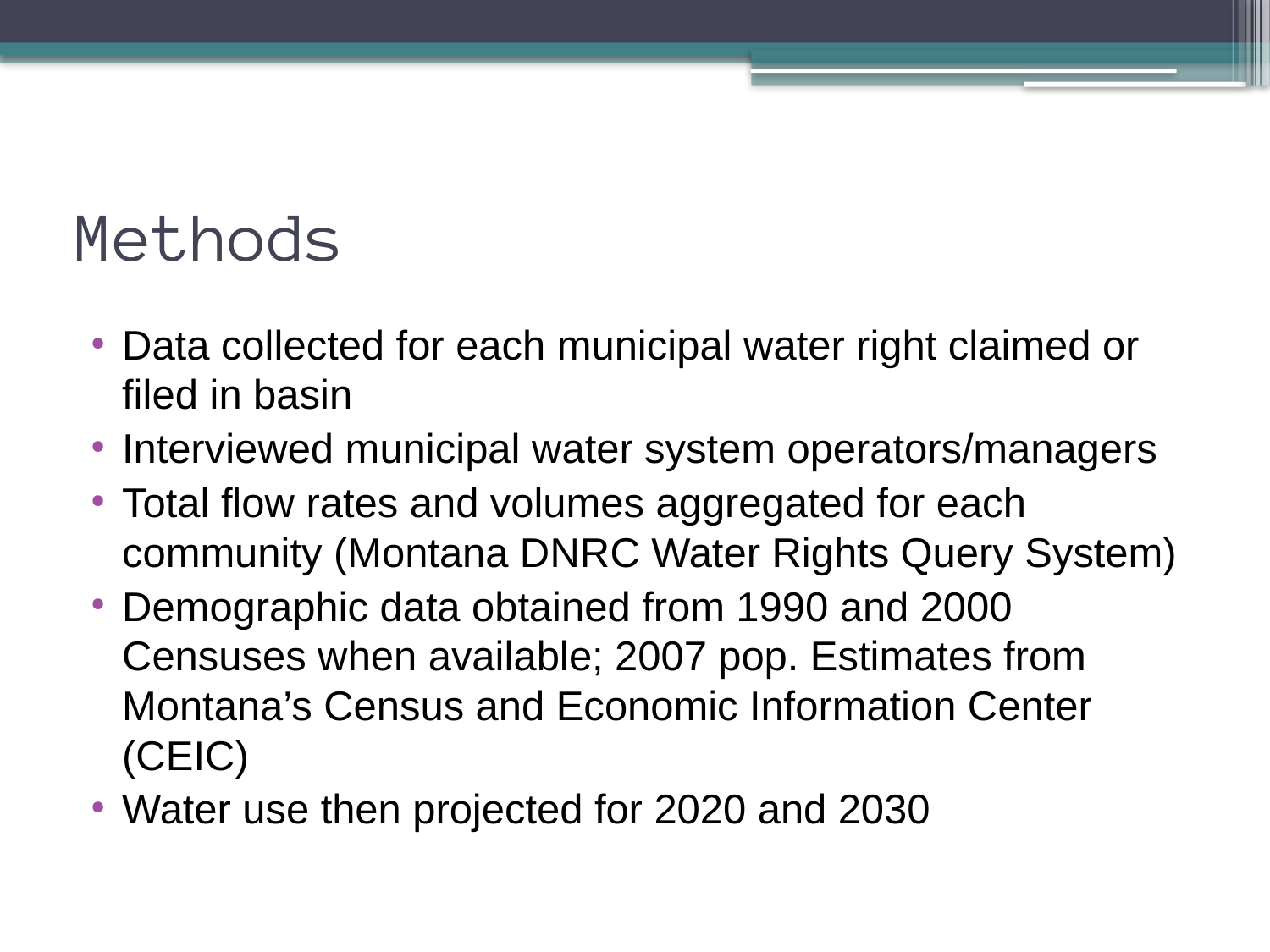

# Methods
Data collected for each municipal water right claimed or filed in basin
Interviewed municipal water system operators/managers
Total flow rates and volumes aggregated for each community (Montana DNRC Water Rights Query System)
Demographic data obtained from 1990 and 2000 Censuses when available; 2007 pop. Estimates from Montana’s Census and Economic Information Center (CEIC)
Water use then projected for 2020 and 2030